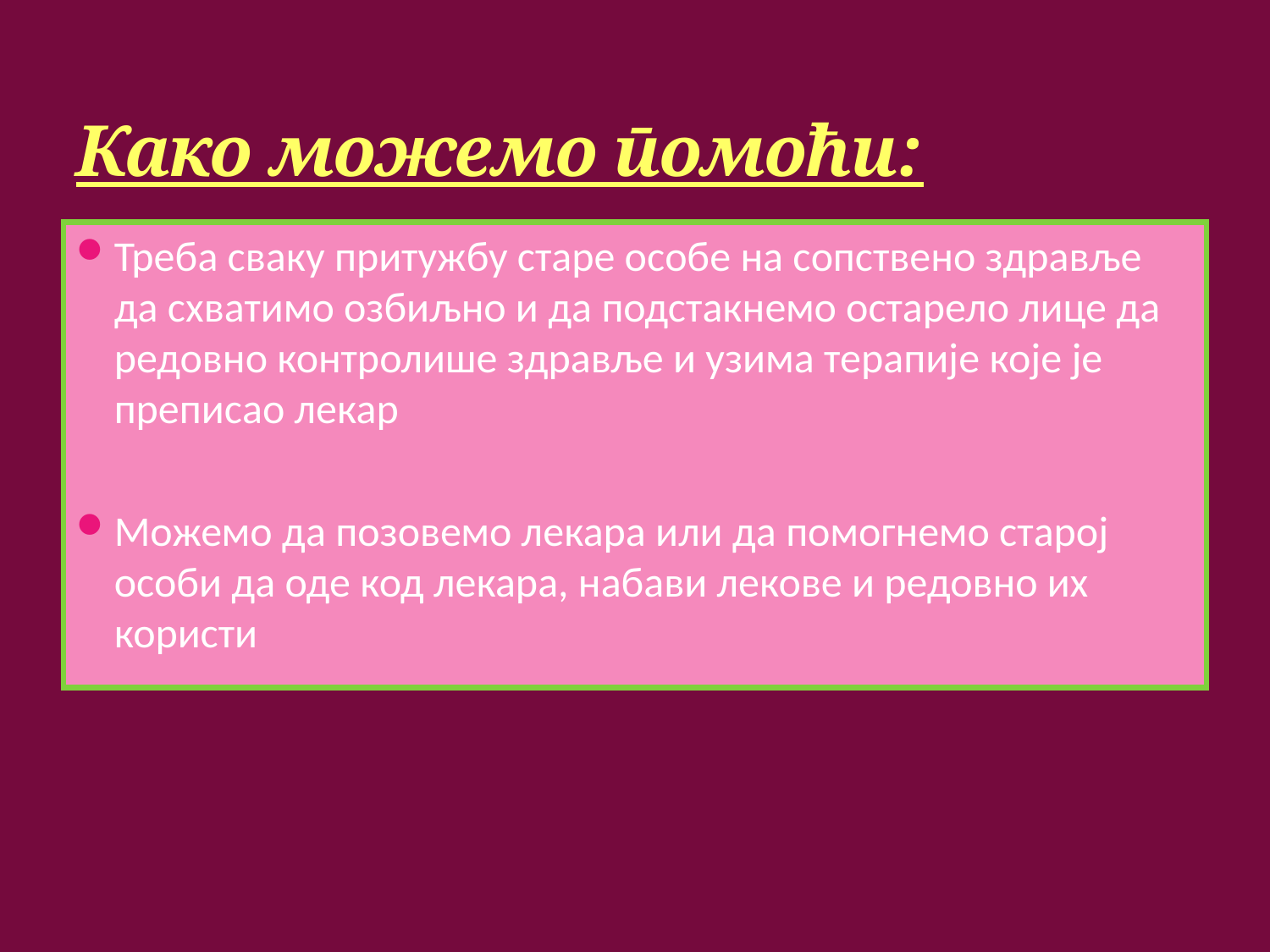

# Како можемо помоћи:
Треба сваку притужбу старе особе на сопствено здравље да схватимо озбиљно и да подстакнемо остарело лице да редовно контролише здравље и узима терапије које је преписао лекар

Можемо да позовемо лекара или да помогнемо старој особи да оде код лекара, набави лекове и редовно их користи